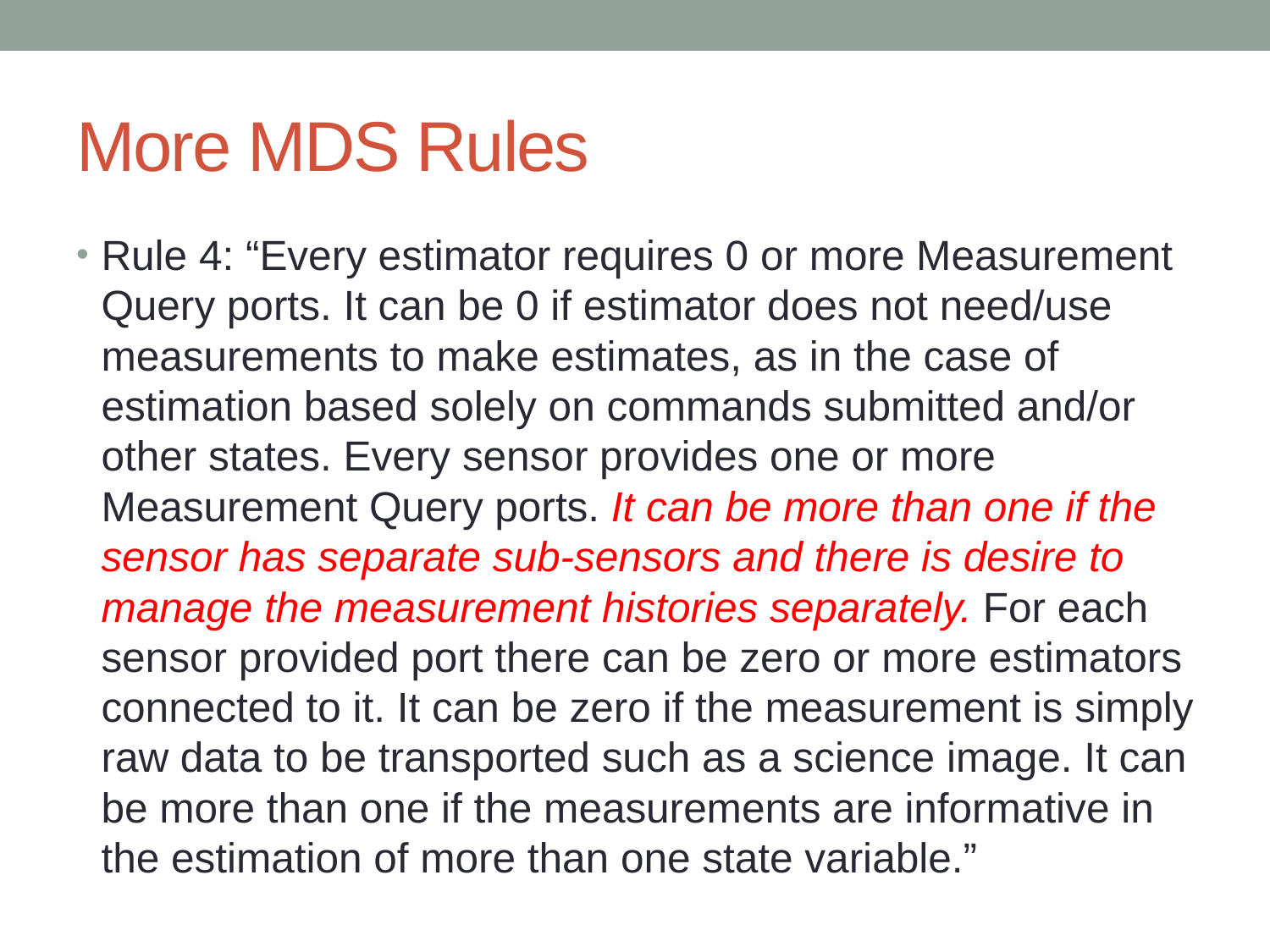

# More MDS Rules
Rule 4: “Every estimator requires 0 or more Measurement Query ports. It can be 0 if estimator does not need/use measurements to make estimates, as in the case of estimation based solely on commands submitted and/or other states. Every sensor provides one or more Measurement Query ports. It can be more than one if the sensor has separate sub-sensors and there is desire to manage the measurement histories separately. For each sensor provided port there can be zero or more estimators connected to it. It can be zero if the measurement is simply raw data to be transported such as a science image. It can be more than one if the measurements are informative in the estimation of more than one state variable.”